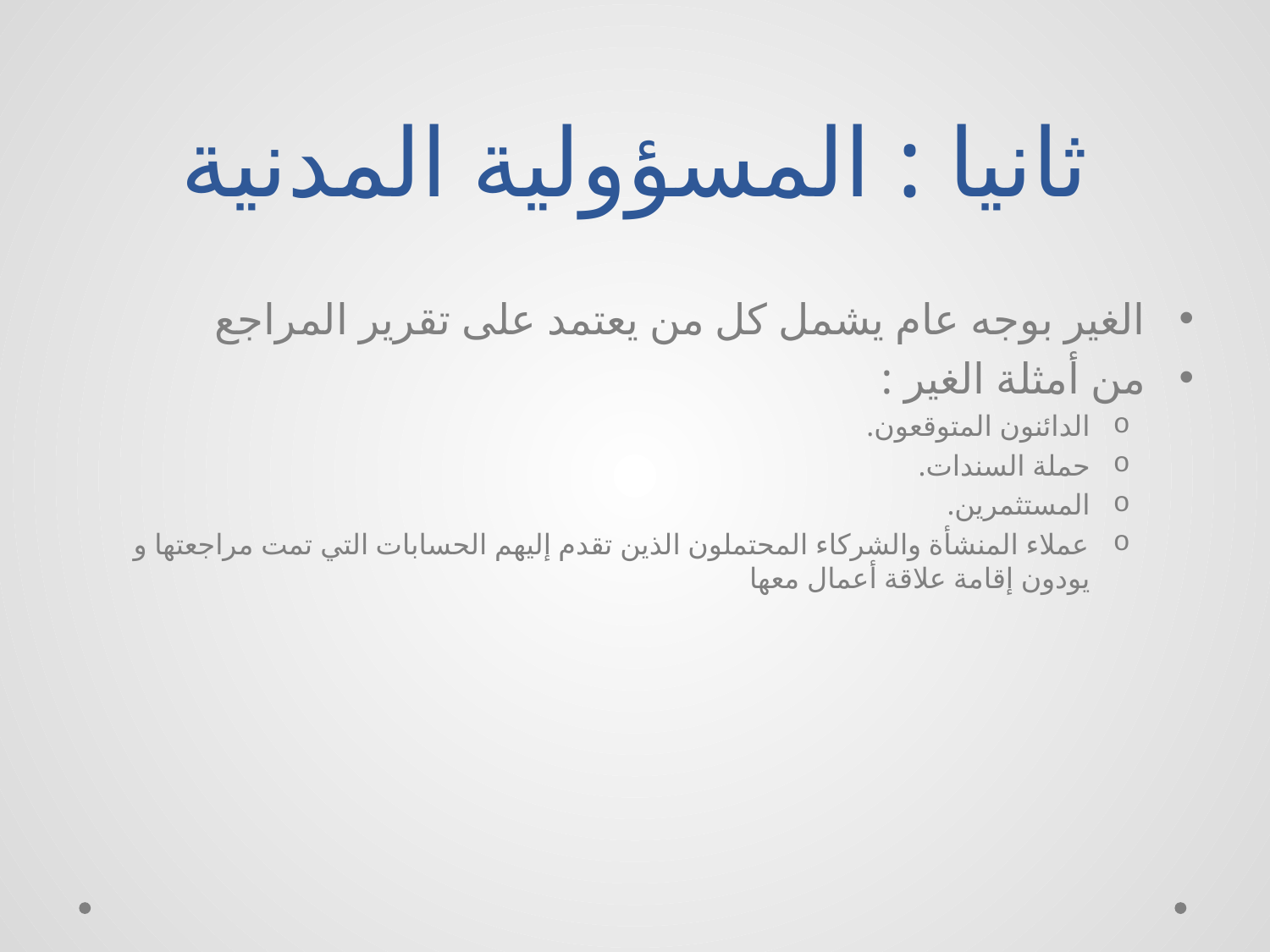

# ثانيا : المسؤولية المدنية
الغير بوجه عام يشمل كل من يعتمد على تقرير المراجع
من أمثلة الغير :
الدائنون المتوقعون.
حملة السندات.
المستثمرين.
عملاء المنشأة والشركاء المحتملون الذين تقدم إليهم الحسابات التي تمت مراجعتها و يودون إقامة علاقة أعمال معها